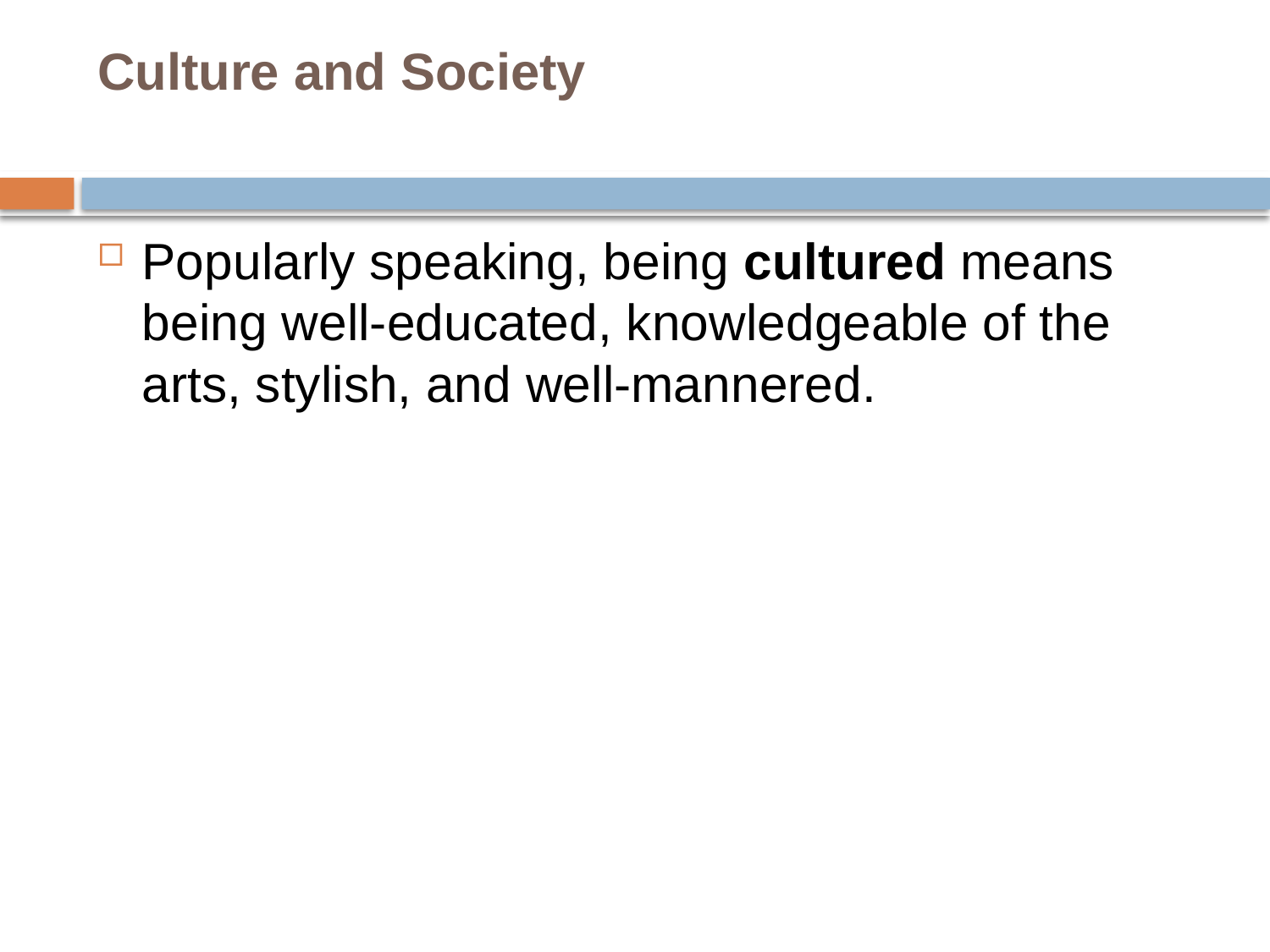

# Culture and Society
Popularly speaking, being cultured means being well‐educated, knowledgeable of the arts, stylish, and well‐mannered.